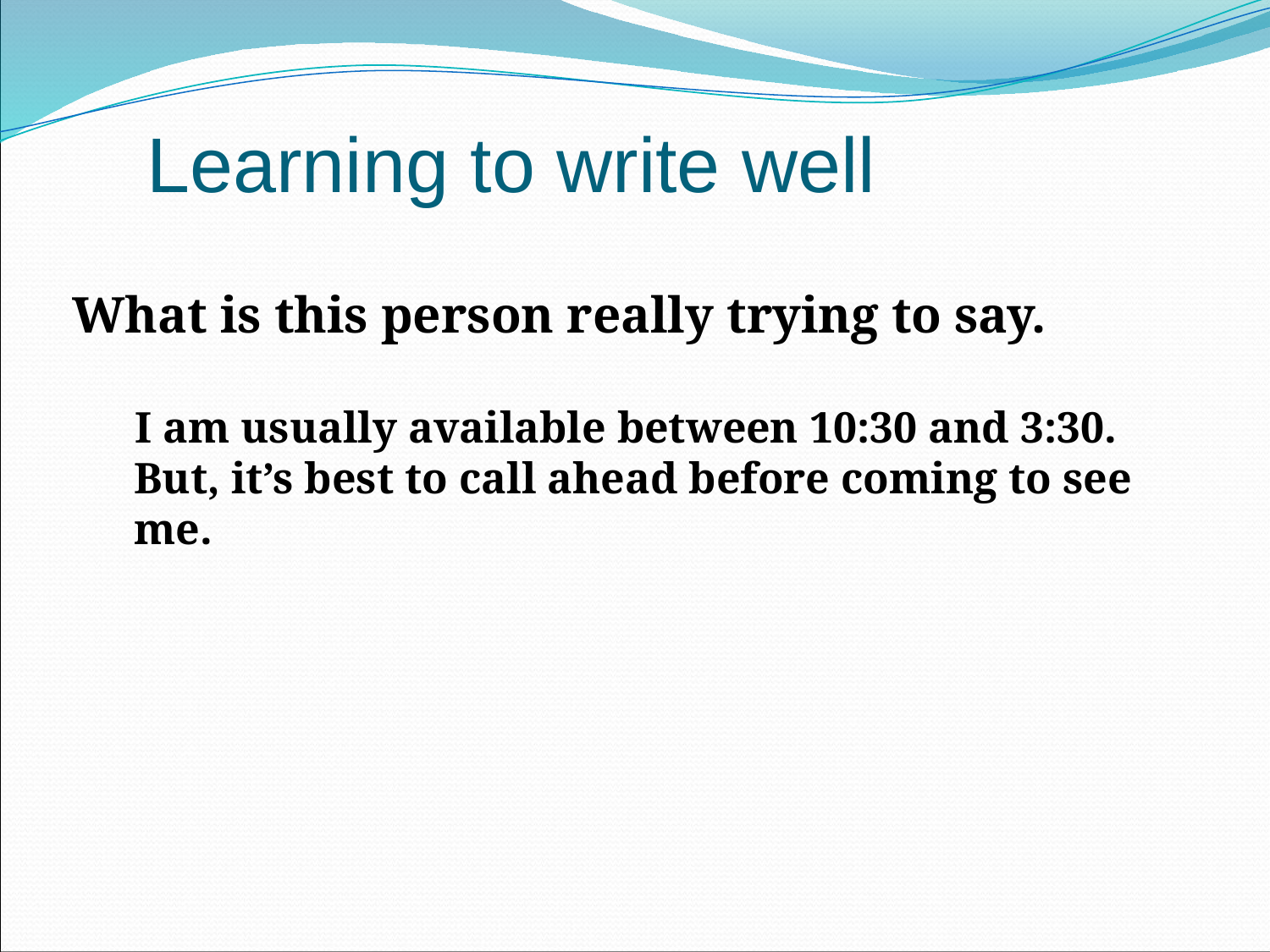

# Learning to write well
What is this person really trying to say.

I am usually available between 10:30 and 3:30.  But, it’s best to call ahead before coming to see me.